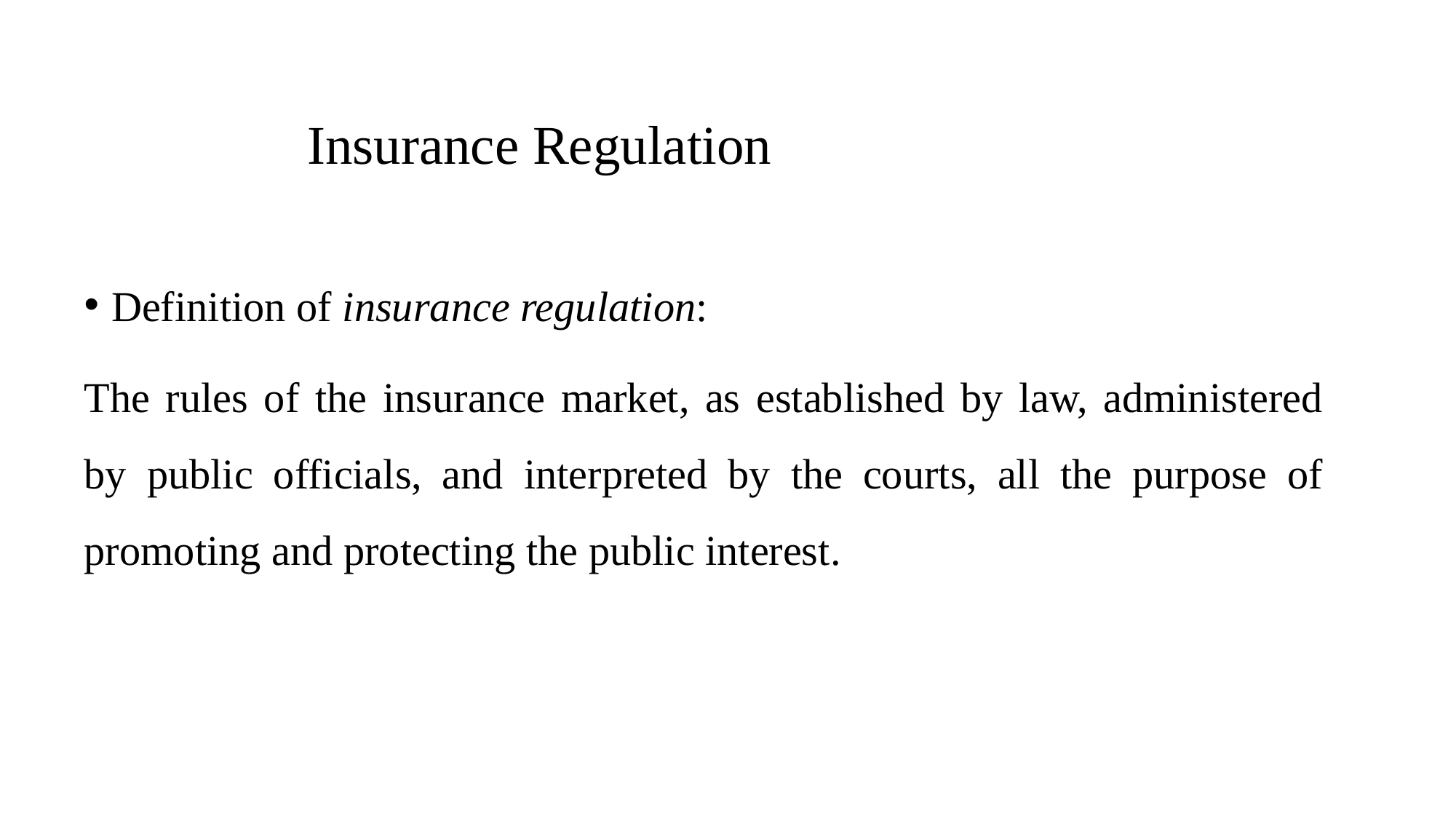

# Insurance Regulation
Definition of insurance regulation:
The rules of the insurance market, as established by law, administered by public officials, and interpreted by the courts, all the purpose of promoting and protecting the public interest.